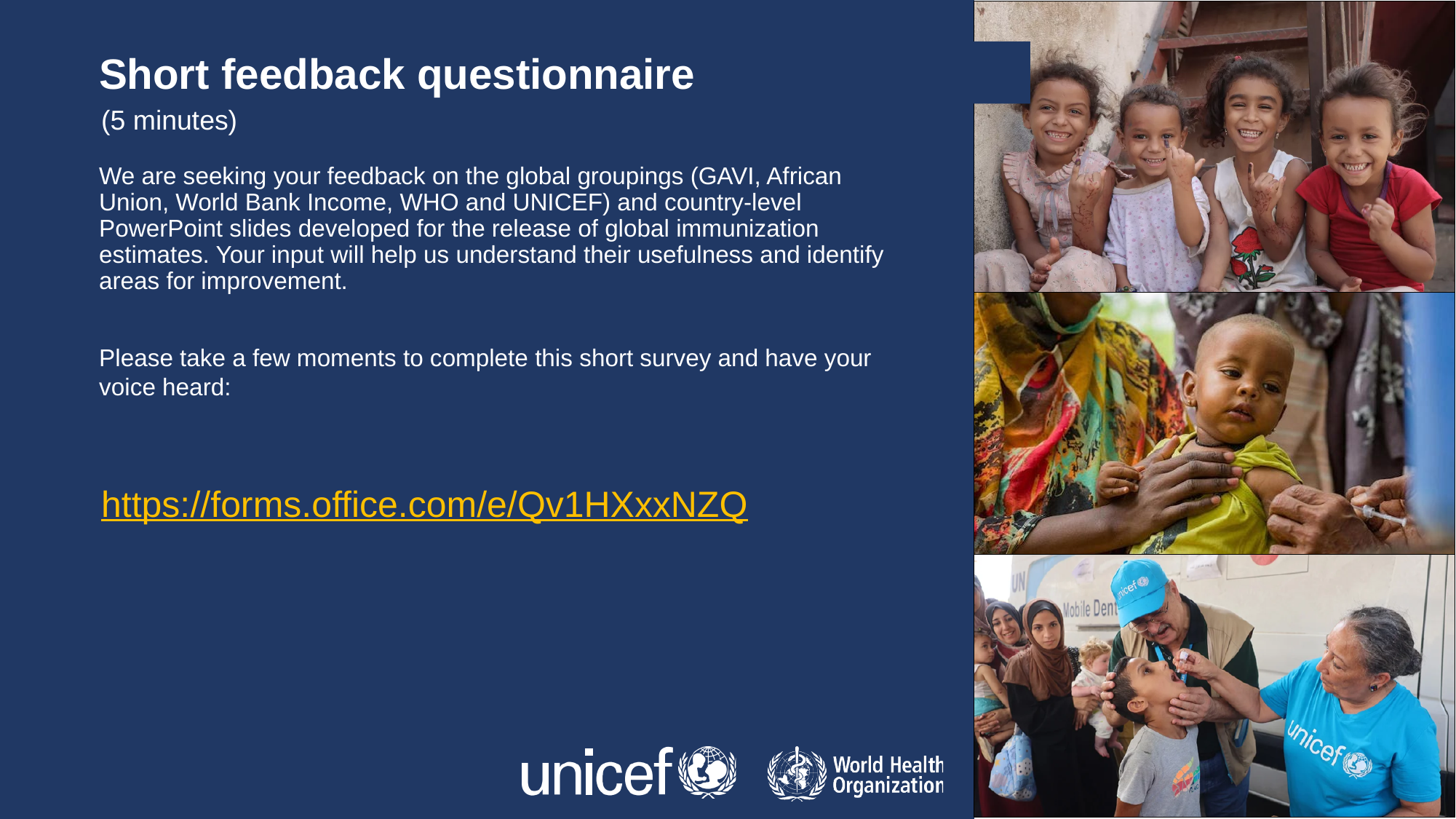

# Short feedback questionnaire
(5 minutes)
We are seeking your feedback on the global groupings (GAVI, African Union, World Bank Income, WHO and UNICEF) and country-level PowerPoint slides developed for the release of global immunization estimates. Your input will help us understand their usefulness and identify areas for improvement.

Please take a few moments to complete this short survey and have your voice heard:
https://forms.office.com/e/Qv1HXxxNZQ